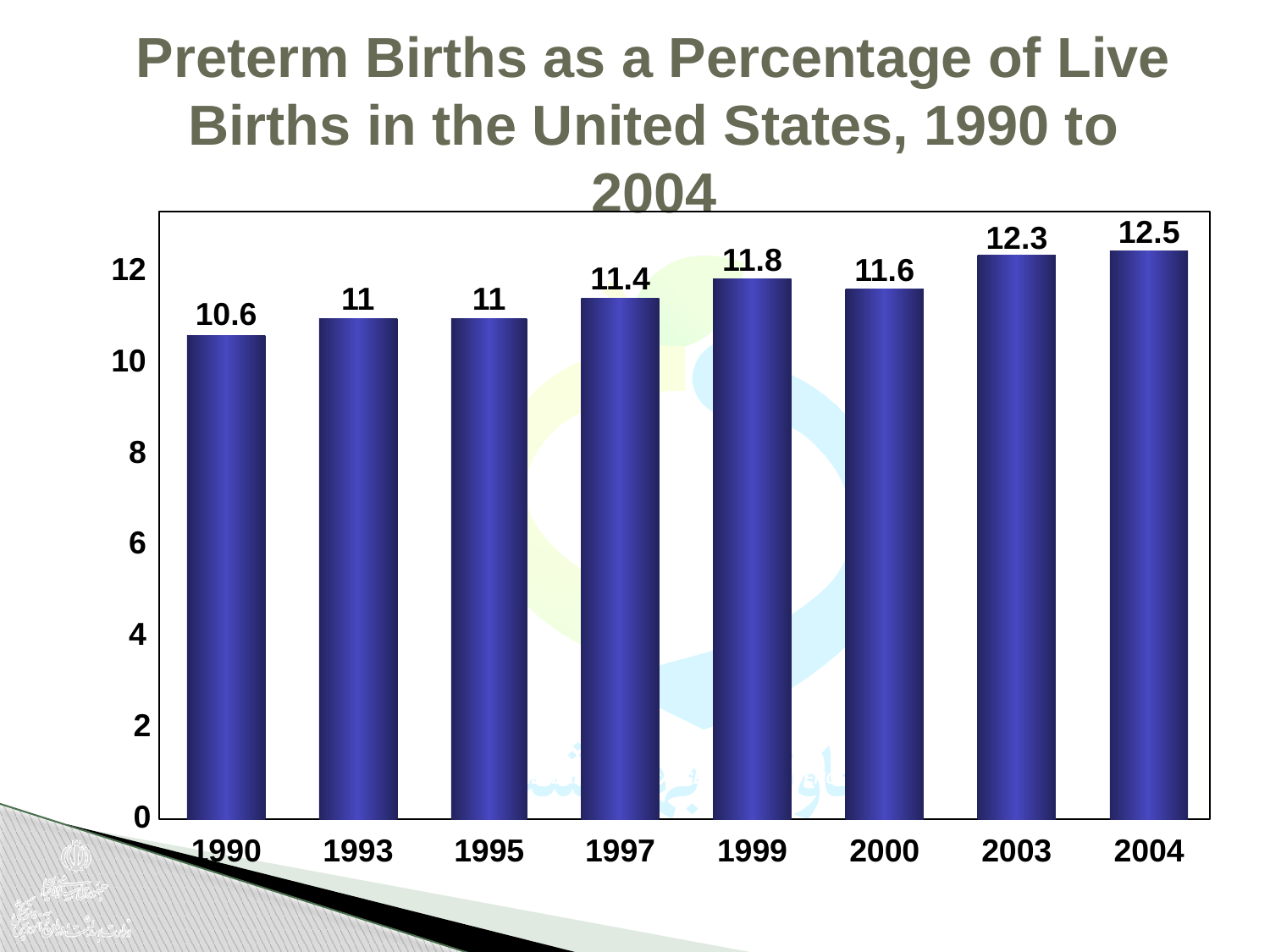

# Preterm Births as a Percentage of Live Births in the United States, 1990 to 2004

12
10
8
6
4
2
0
1990
1993
1995
1997
1999
2000
2003
2004
12.5
12.3
11.8
11.6

11.4
11
11

10.6

Institute of Medicine. PRETERM BIRTH: CAUSES, CONSEQUENCES, AND PREVENTION. 2006.